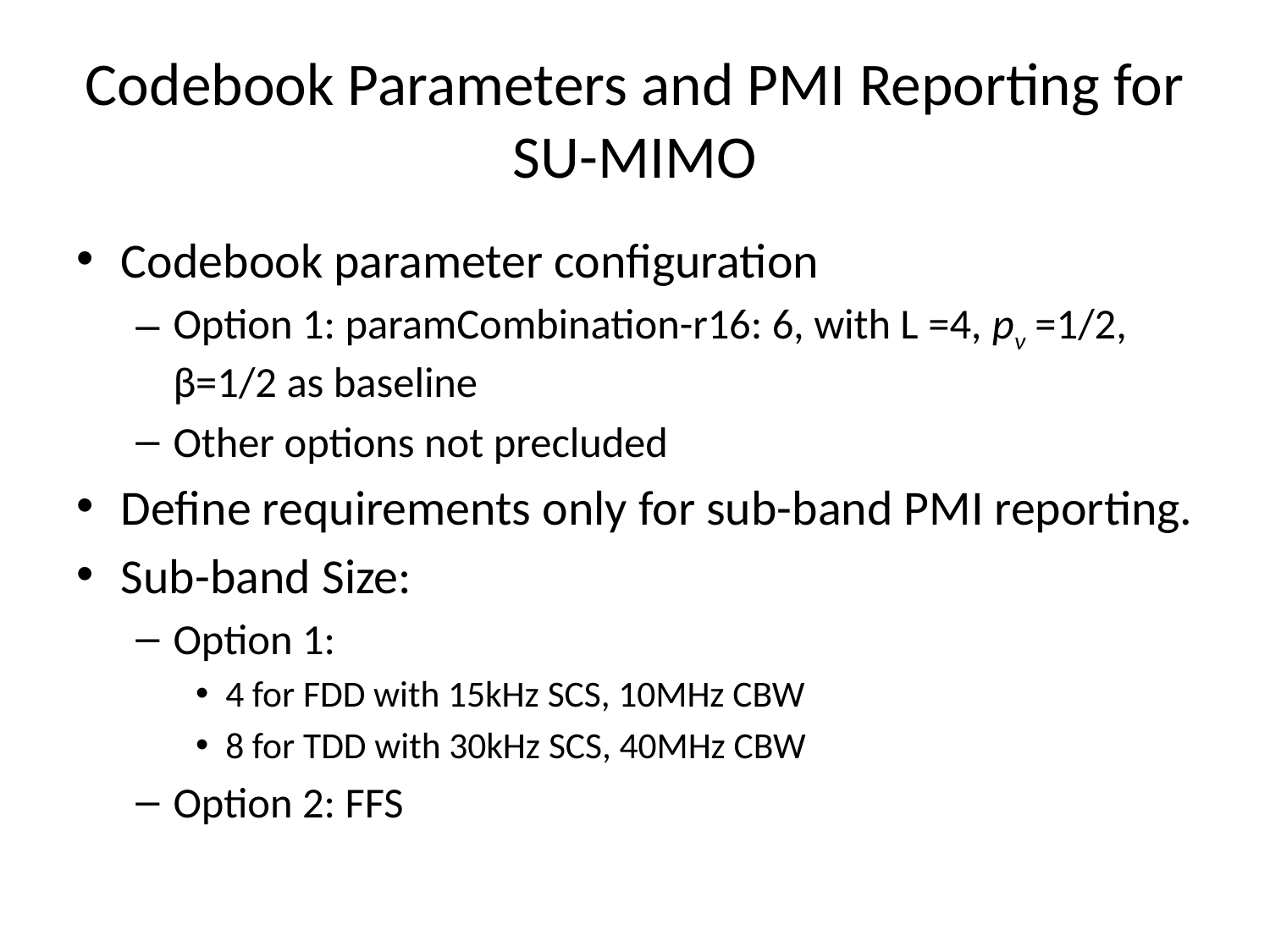

# Codebook Parameters and PMI Reporting for SU-MIMO
Codebook parameter configuration
Option 1: paramCombination-r16: 6, with L =4, pν =1/2, β=1/2 as baseline
Other options not precluded
Define requirements only for sub-band PMI reporting.
Sub-band Size:
Option 1:
4 for FDD with 15kHz SCS, 10MHz CBW
8 for TDD with 30kHz SCS, 40MHz CBW
Option 2: FFS